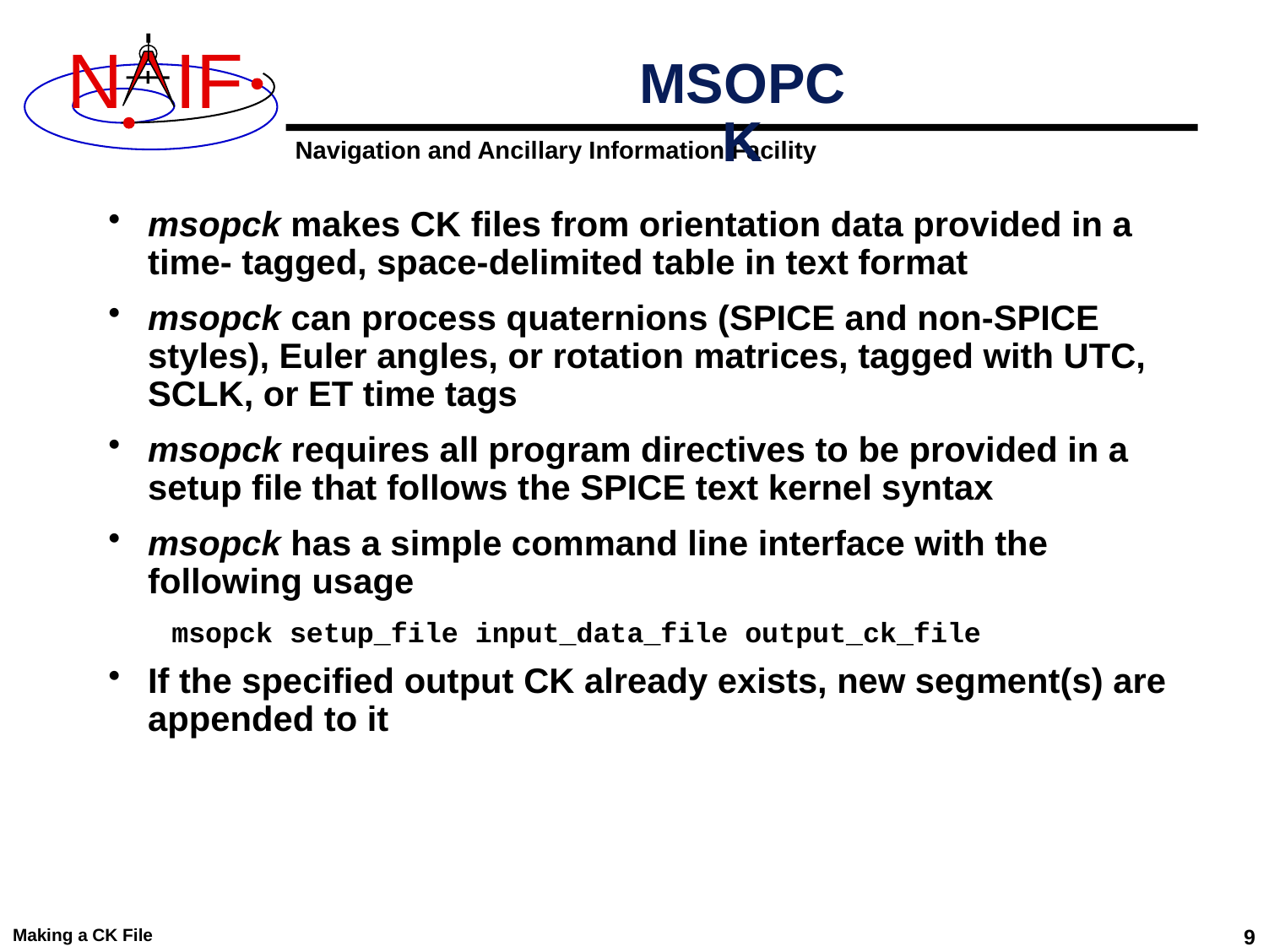

# MSOPCK
msopck makes CK files from orientation data provided in a time- tagged, space-delimited table in text format
msopck can process quaternions (SPICE and non-SPICE styles), Euler angles, or rotation matrices, tagged with UTC, SCLK, or ET time tags
msopck requires all program directives to be provided in a setup file that follows the SPICE text kernel syntax
msopck has a simple command line interface with the following usage
msopck setup_file input_data_file output_ck_file
If the specified output CK already exists, new segment(s) are appended to it
Making a CK File
9